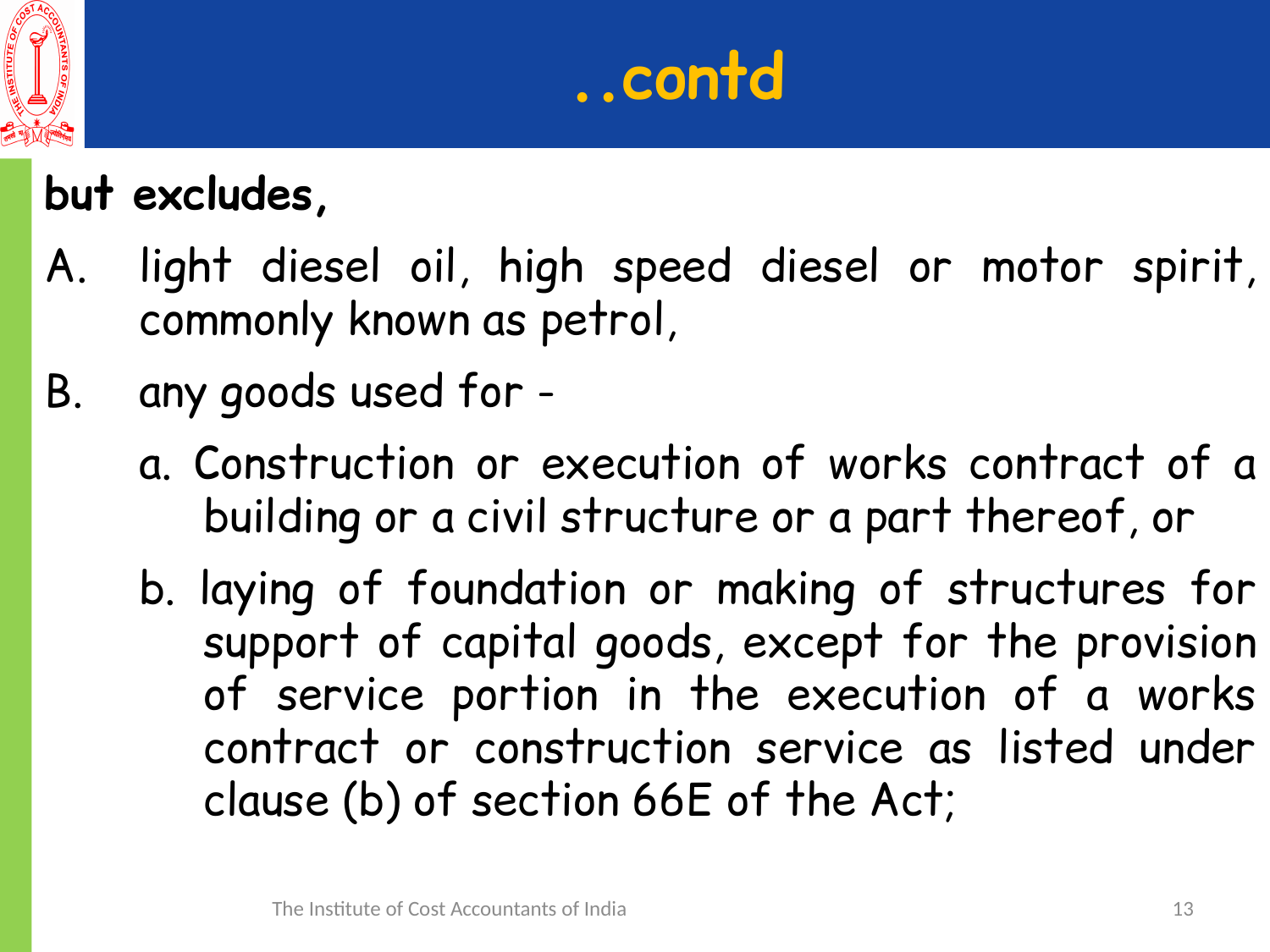

# ..contd
but excludes,
light diesel oil, high speed diesel or motor spirit, commonly known as petrol,
any goods used for -
a. Construction or execution of works contract of a building or a civil structure or a part thereof, or
b. laying of foundation or making of structures for support of capital goods, except for the provision of service portion in the execution of a works contract or construction service as listed under clause (b) of section 66E of the Act;

The Institute of Cost Accountants of India
13